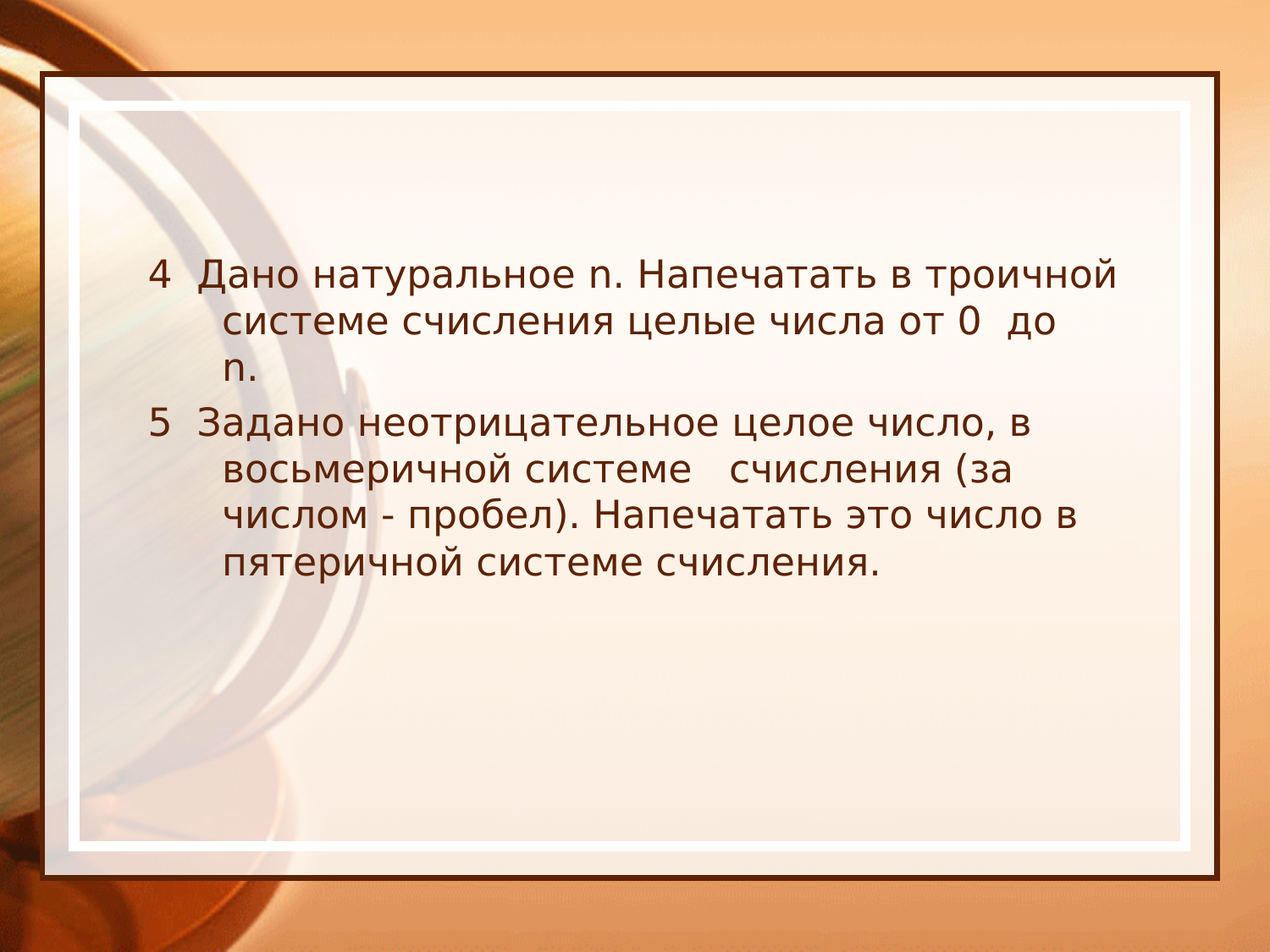

4  Дано натуральное n. Напечатать в троичной системе счисления целые числа от 0  до   n.
5  Задано неотрицательное целое число, в восьмеричной системе   счисления (за числом - пробел). Напечатать это число в пятеричной системе счисления.